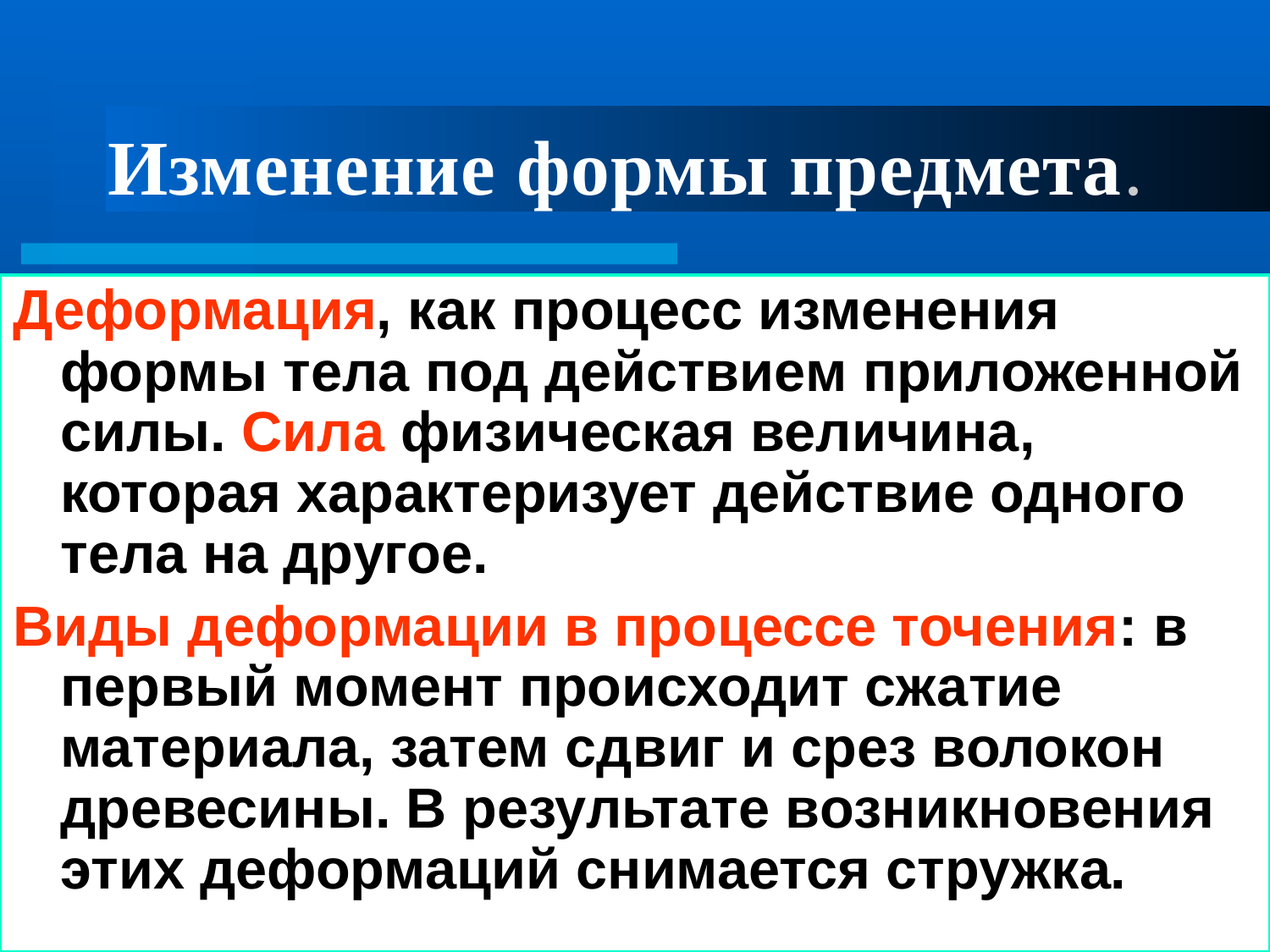

# Изменение формы предмета.
Деформация, как процесс изменения формы тела под действием приложенной силы. Сила физическая величина, которая характеризует действие одного тела на другое.
Виды деформации в процессе точения: в первый момент происходит сжатие материала, затем сдвиг и срез волокон древесины. В результате возникновения этих деформаций снимается стружка.
13.10.2012
39